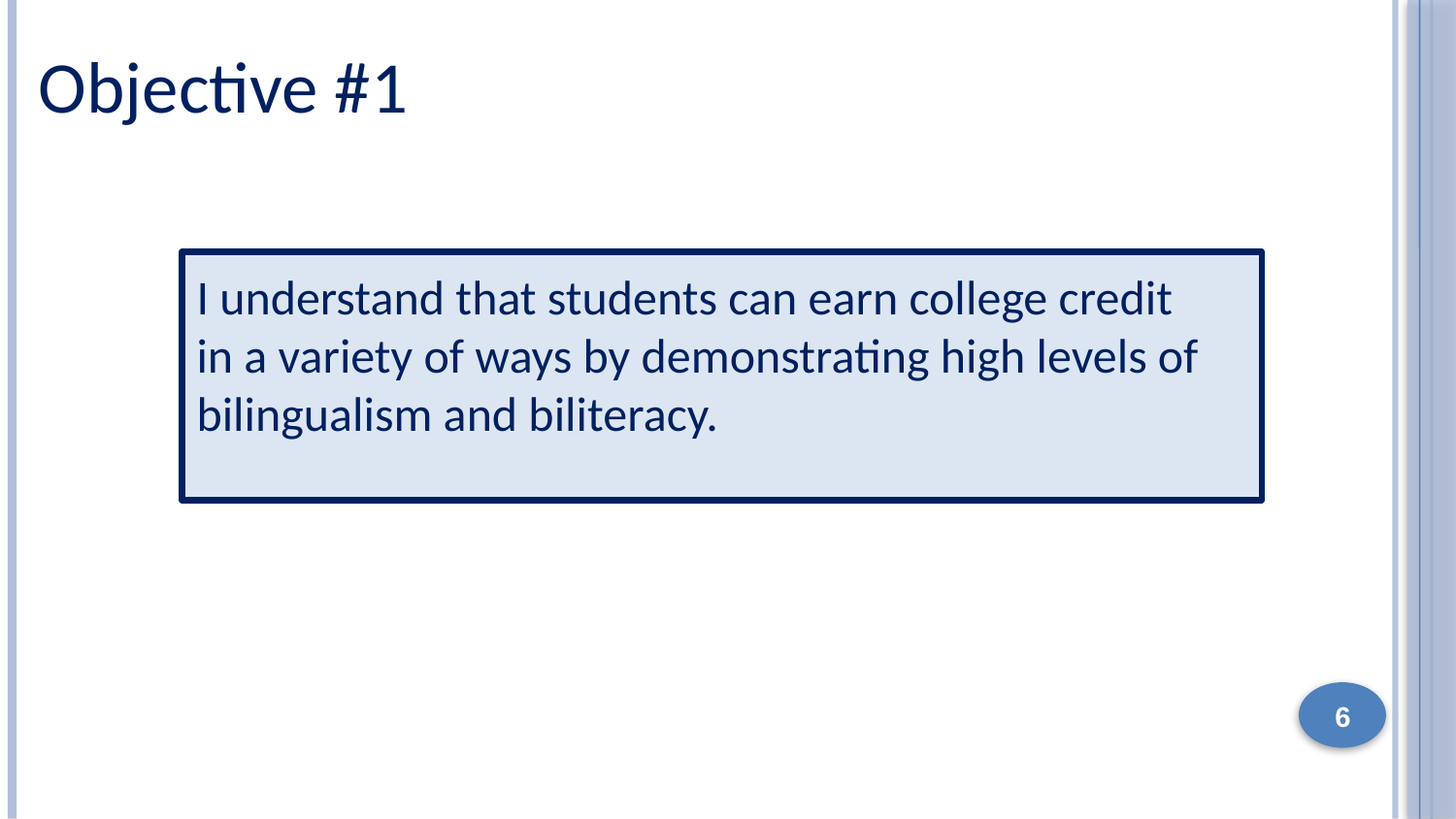

Objective #1
I understand that students can earn college credit
in a variety of ways by demonstrating high levels of bilingualism and biliteracy.

6